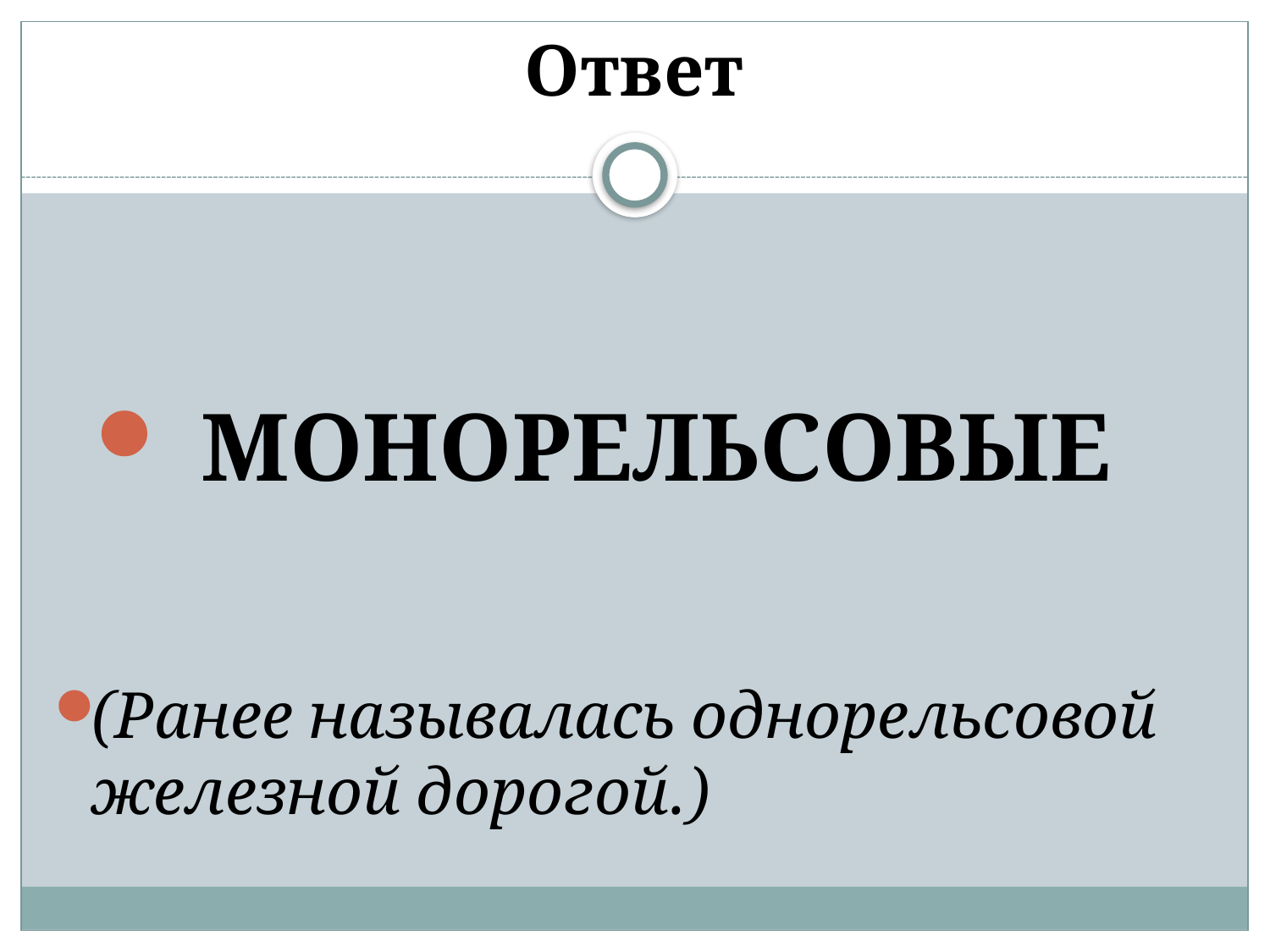

# Ответ

МОНОРЕЛЬСОВЫЕ

(Ранее называлась однорельсовой железной дорогой.)